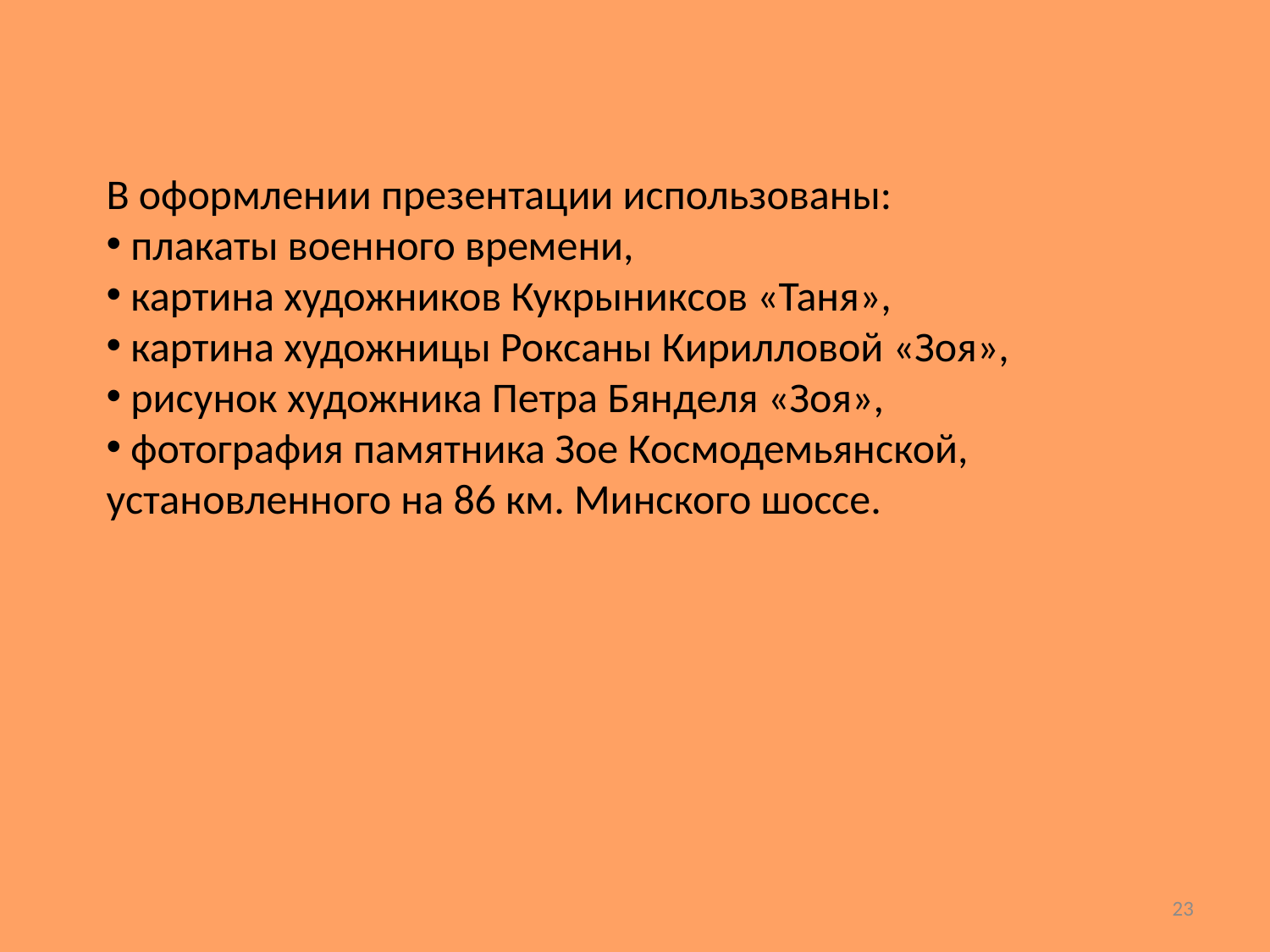

В оформлении презентации использованы:
 плакаты военного времени,
 картина художников Кукрыниксов «Таня»,
 картина художницы Роксаны Кирилловой «Зоя»,
 рисунок художника Петра Бянделя «Зоя»,
 фотография памятника Зое Космодемьянской,
установленного на 86 км. Минского шоссе.
23